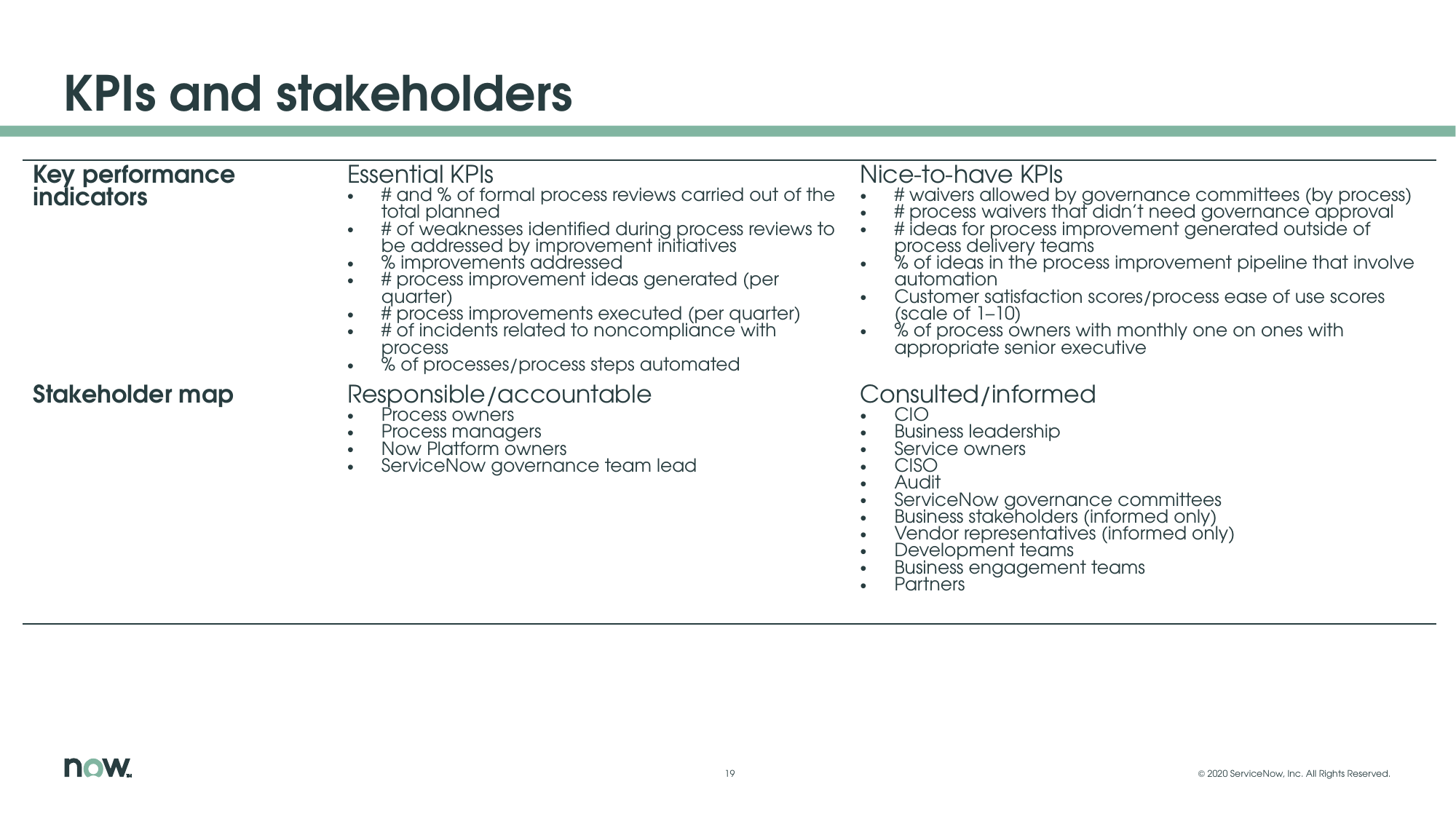

# KPIs and stakeholders

| Key performance indicators | Essential KPIs # and % of formal process reviews carried out of the total planned # of weaknesses identified during process reviews to be addressed by improvement initiatives % improvements addressed # process improvement ideas generated (per quarter) # process improvements executed (per quarter) # of incidents related to noncompliance with process % of processes/process steps automated | Nice-to-have KPIs # waivers allowed by governance committees (by process) # process waivers that didn’t need governance approval # ideas for process improvement generated outside of process delivery teams % of ideas in the process improvement pipeline that involve automation Customer satisfaction scores/process ease of use scores (scale of 1–10) % of process owners with monthly one on ones with appropriate senior executive |
| --- | --- | --- |
| Stakeholder map | Responsible/accountable Process owners Process managers Now Platform owners ServiceNow governance team lead | Consulted/informed CIO Business leadership Service owners CISO Audit ServiceNow governance committees Business stakeholders (informed only) Vendor representatives (informed only) Development teams Business engagement teams Partners |